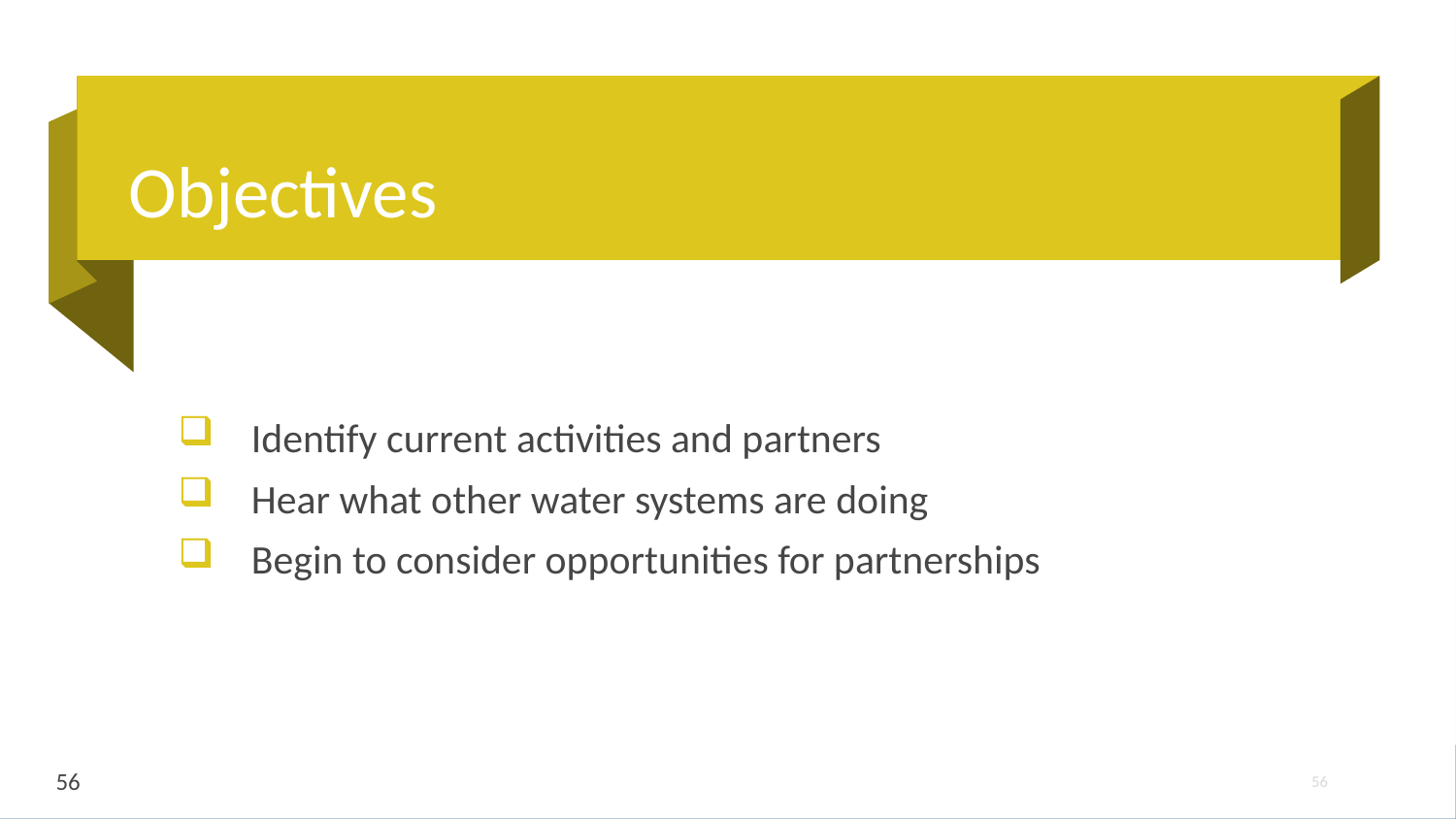

# Objectives

Identify current activities and partners
Hear what other water systems are doing
Begin to consider opportunities for partnerships
56
56